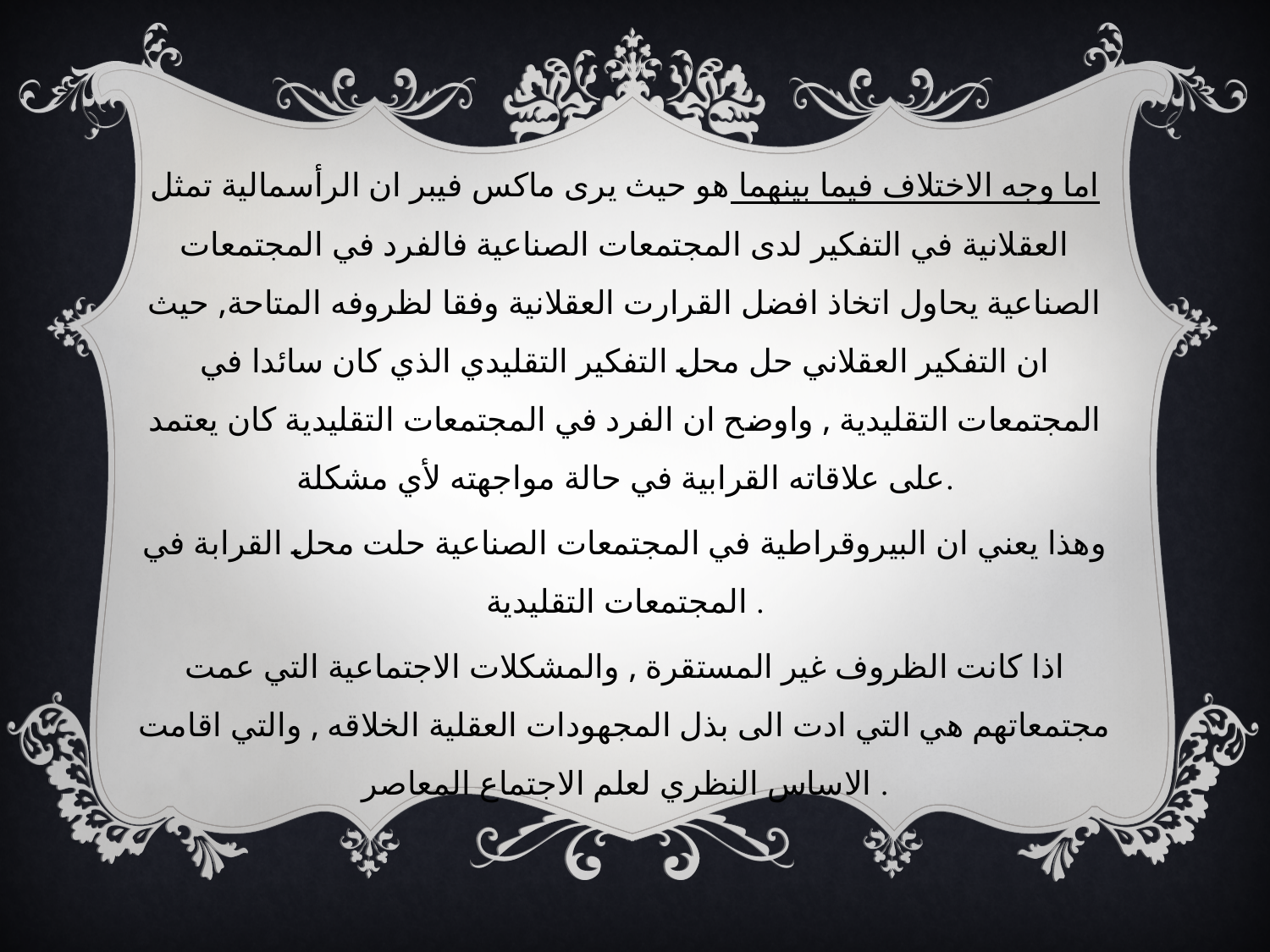

اما وجه الاختلاف فيما بينهما هو حيث يرى ماكس فيبر ان الرأسمالية تمثل العقلانية في التفكير لدى المجتمعات الصناعية فالفرد في المجتمعات الصناعية يحاول اتخاذ افضل القرارت العقلانية وفقا لظروفه المتاحة, حيث ان التفكير العقلاني حل محل التفكير التقليدي الذي كان سائدا في المجتمعات التقليدية , واوضح ان الفرد في المجتمعات التقليدية كان يعتمد على علاقاته القرابية في حالة مواجهته لأي مشكلة.
وهذا يعني ان البيروقراطية في المجتمعات الصناعية حلت محل القرابة في المجتمعات التقليدية .
اذا كانت الظروف غير المستقرة , والمشكلات الاجتماعية التي عمت مجتمعاتهم هي التي ادت الى بذل المجهودات العقلية الخلاقه , والتي اقامت الاساس النظري لعلم الاجتماع المعاصر .